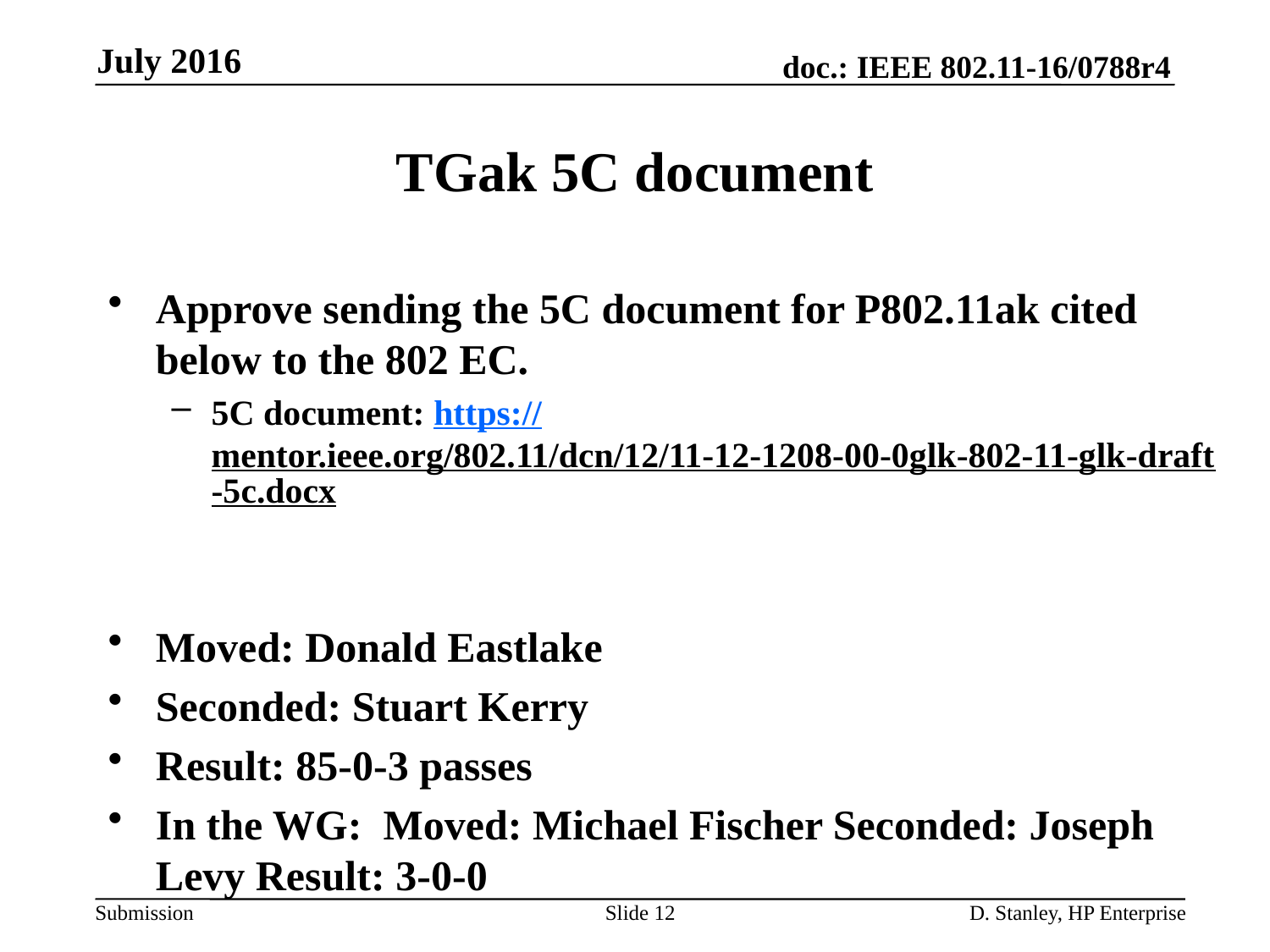

July 2016
# TGak 5C document
Approve sending the 5C document for P802.11ak cited below to the 802 EC.
5C document: https://mentor.ieee.org/802.11/dcn/12/11-12-1208-00-0glk-802-11-glk-draft-5c.docx

Moved: Donald Eastlake
Seconded: Stuart Kerry
Result: 85-0-3 passes
In the WG:  Moved: Michael Fischer Seconded: Joseph Levy Result: 3-0-0

Slide 12
D. Stanley, HP Enterprise